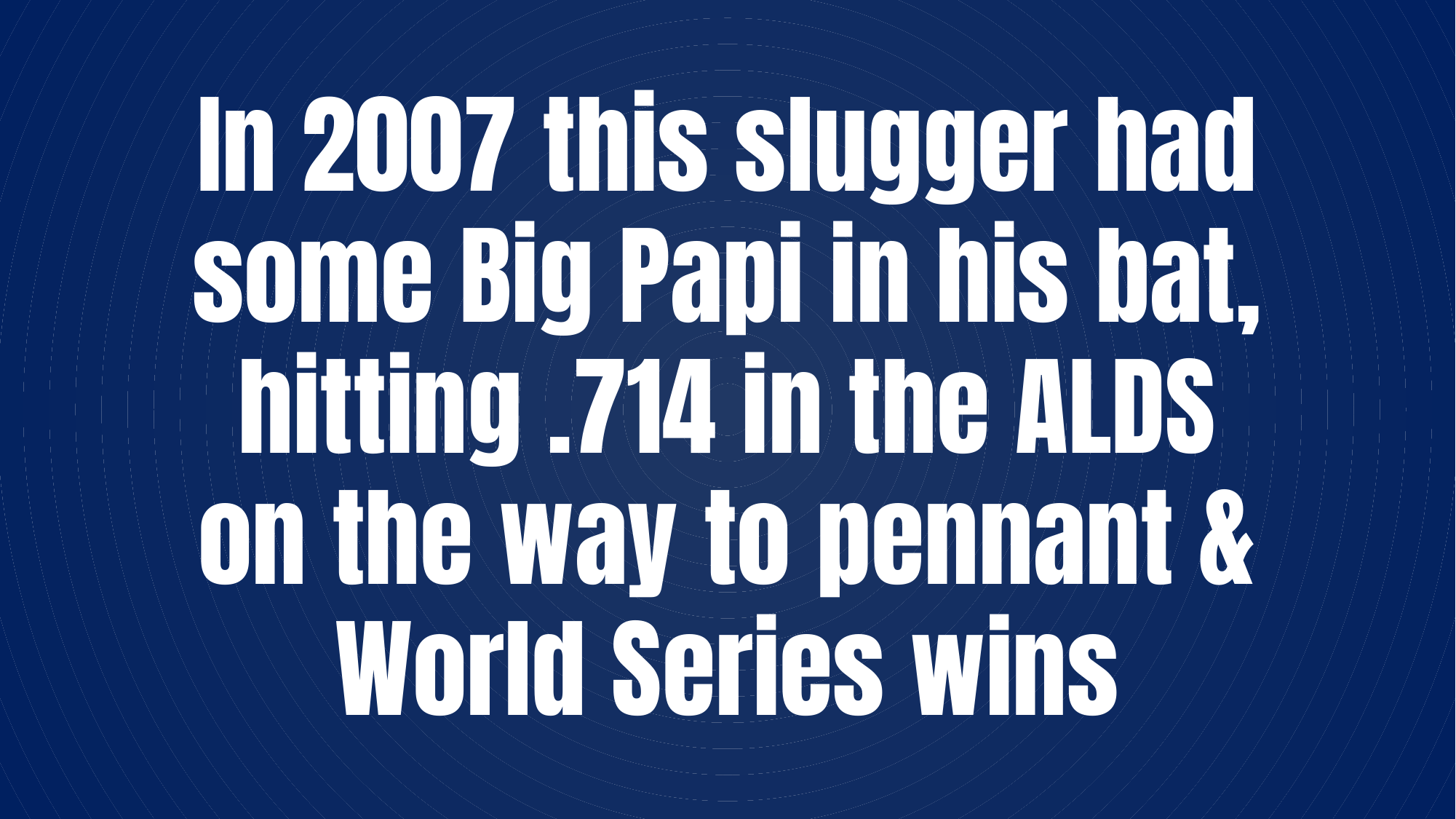

In 2007 this slugger had
some Big Papi in his bat,
hitting .714 in the ALDS
on the way to pennant &
World Series wins